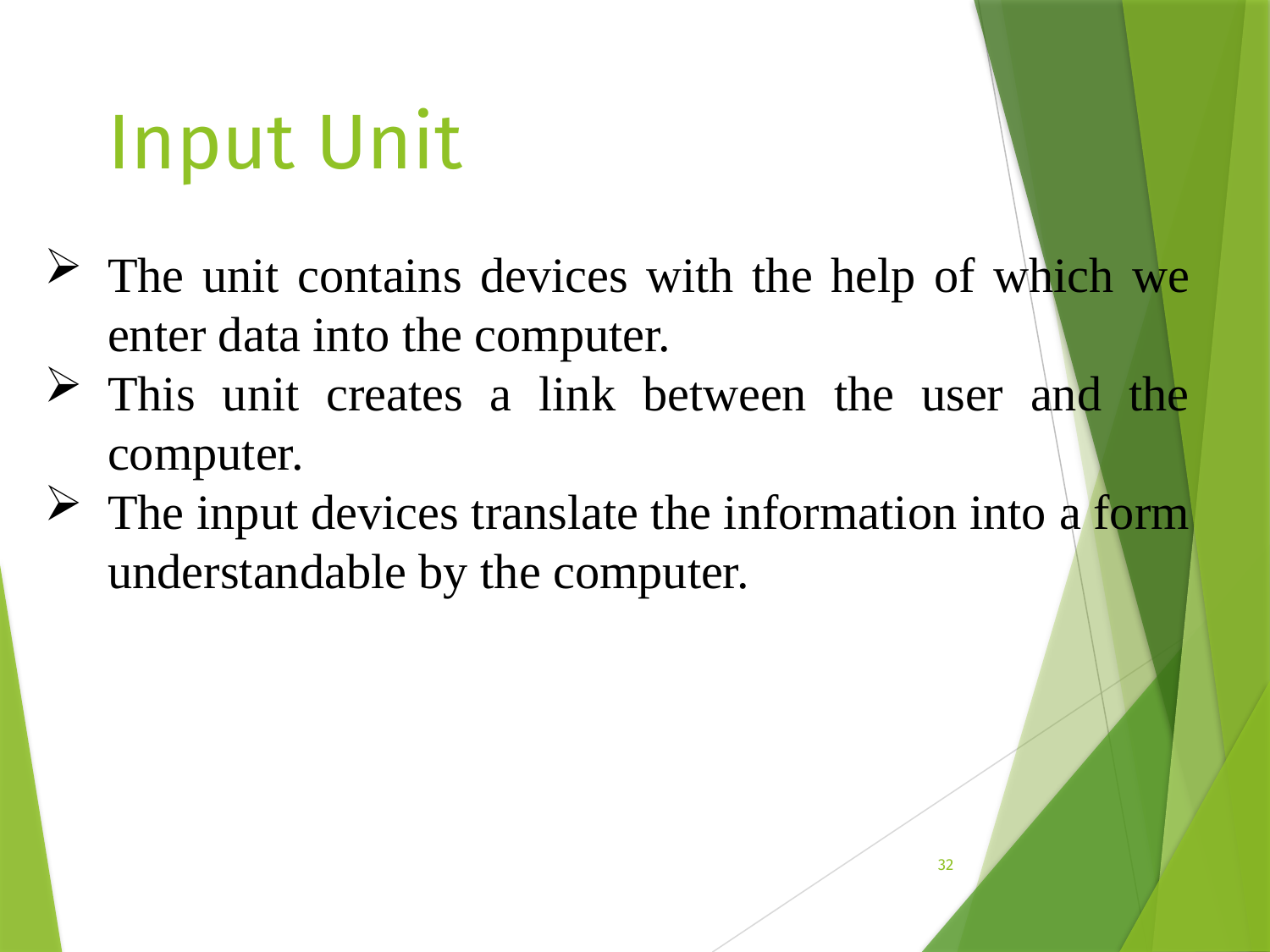

# Input Unit
The unit contains devices with the help of which we enter data into the computer.
This unit creates a link between the user and the computer.
The input devices translate the information into a form understandable by the computer.
32